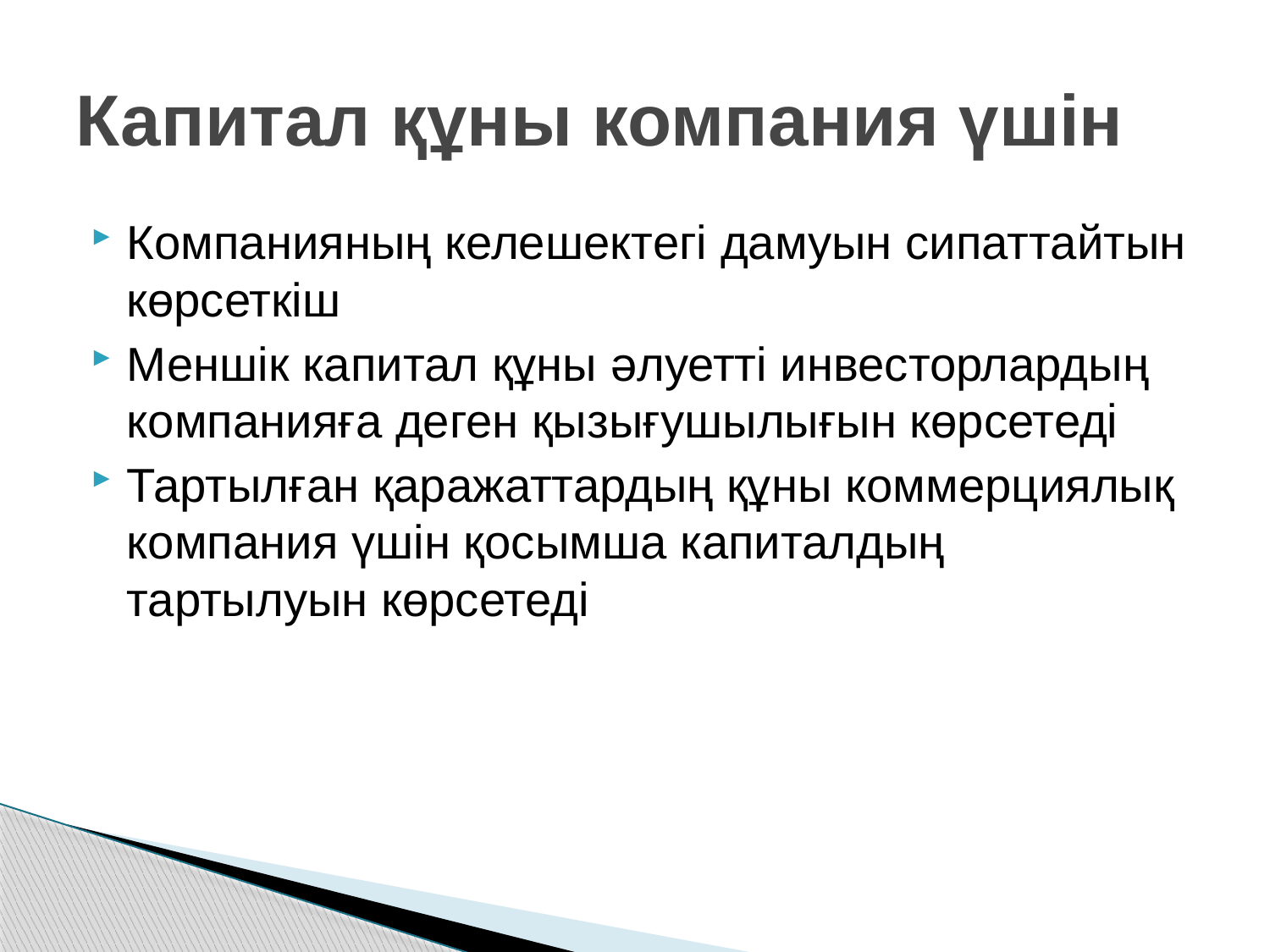

# Капитал құны компания үшін
Компанияның келешектегі дамуын сипаттайтын көрсеткіш
Меншік капитал құны әлуетті инвесторлардың компанияға деген қызығушылығын көрсетеді
Тартылған қаражаттардың құны коммерциялық компания үшін қосымша капиталдың тартылуын көрсетеді